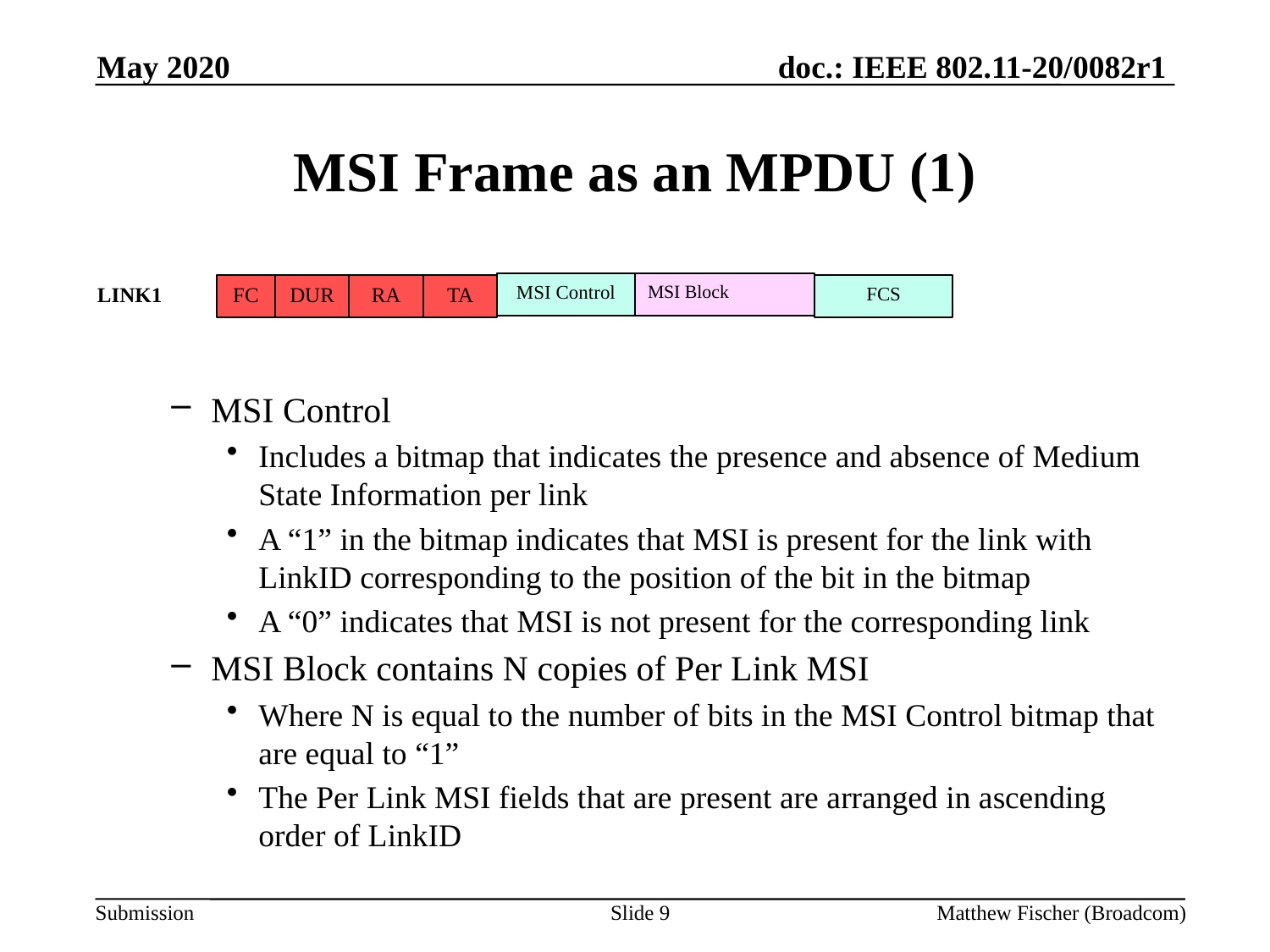

May 2020
# MSI Frame as an MPDU (1)
MSI Block
MSI Control
LINK1
FC
DUR
RA
TA
FCS
MSI Control
Includes a bitmap that indicates the presence and absence of Medium State Information per link
A “1” in the bitmap indicates that MSI is present for the link with LinkID corresponding to the position of the bit in the bitmap
A “0” indicates that MSI is not present for the corresponding link
MSI Block contains N copies of Per Link MSI
Where N is equal to the number of bits in the MSI Control bitmap that are equal to “1”
The Per Link MSI fields that are present are arranged in ascending order of LinkID

Slide 9
Matthew Fischer (Broadcom)